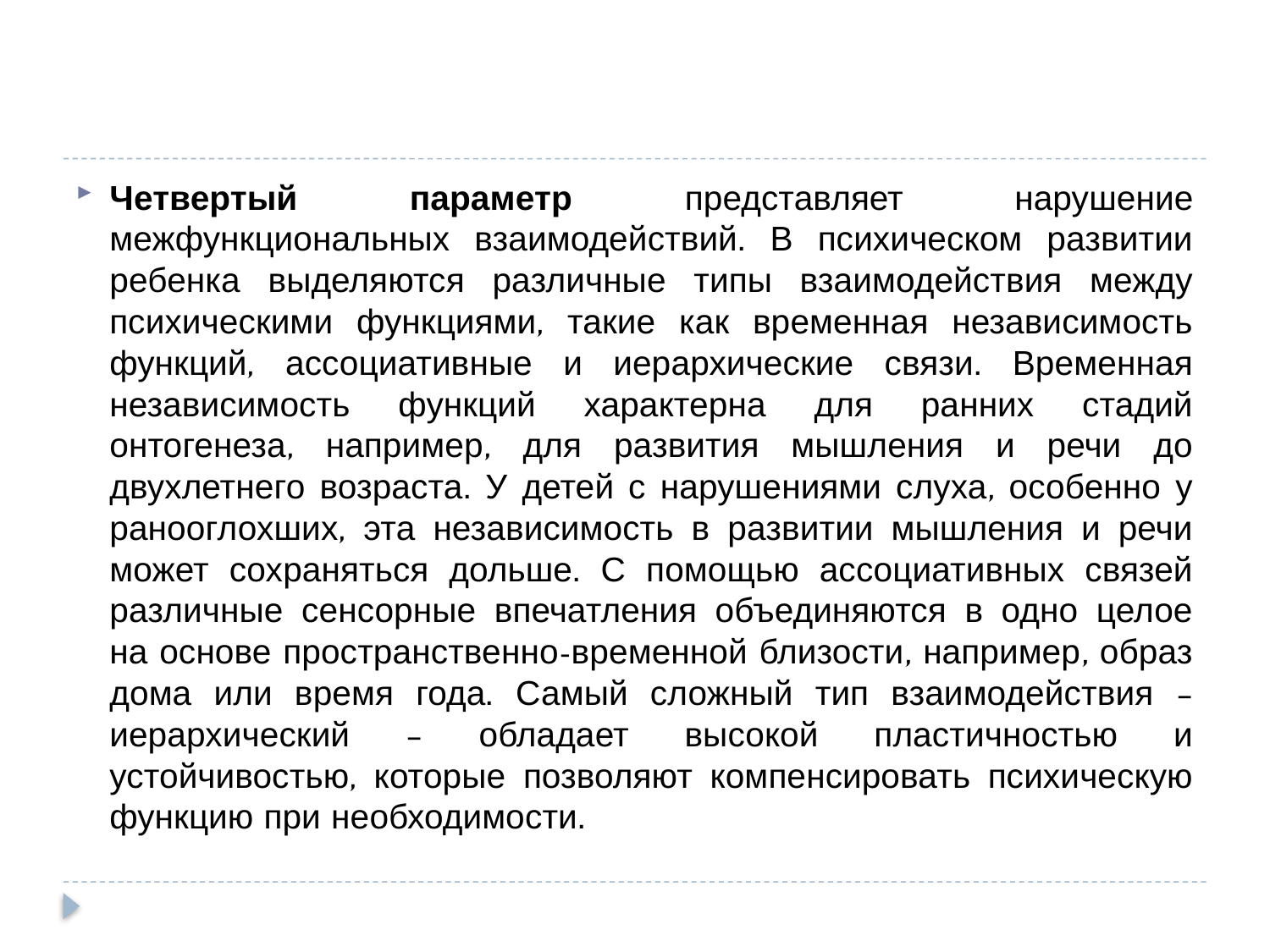

#
Четвертый параметр представляет нарушение межфункциональных взаимодействий. В психическом развитии ребенка выделяются различные типы взаимодействия между психическими функциями, такие как временная независимость функций, ассоциативные и иерархические связи. Временная независимость функций характерна для ранних стадий онтогенеза, например, для развития мышления и речи до двухлетнего возраста. У детей с нарушениями слуха, особенно у ранооглохших, эта независимость в развитии мышления и речи может сохраняться дольше. С помощью ассоциативных связей различные сенсорные впечатления объединяются в одно целое на основе пространственно-временной близости, например, образ дома или время года. Самый сложный тип взаимодействия – иерархический – обладает высокой пластичностью и устойчивостью, которые позволяют компенсировать психическую функцию при необходимости.